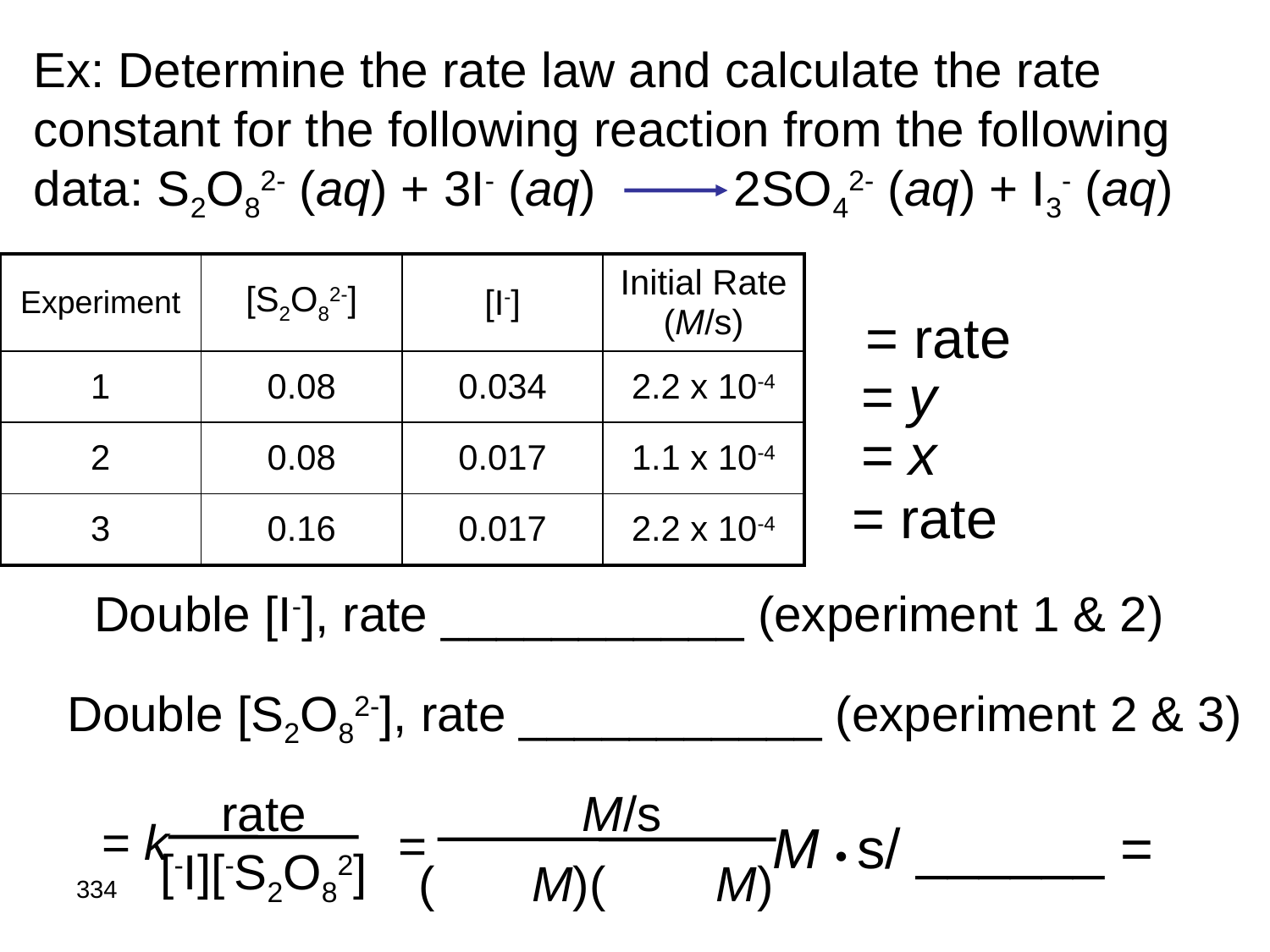

Ex: Determine the rate law and calculate the rate constant for the following reaction from the following data: S2O82- (aq) + 3I- (aq)          2SO42- (aq) + I3- (aq)

| Experiment | [S2O82-] | [I-] | Initial Rate (M/s) |
| --- | --- | --- | --- |
| 1 | 0.08 | 0.034 | 2.2 x 10-4 |
| 2 | 0.08 | 0.017 | 1.1 x 10-4 |
| 3 | 0.16 | 0.017 | 2.2 x 10-4 |
rate =
y =
x =
rate =
Double [I-], rate ___________ (experiment 1 & 2)
Double [S2O82-], rate ___________ (experiment 2 & 3)
rate
[S2O82-][I-]

k =
                 M/s

(       M)(        M)
=
= ______ /M • s
334